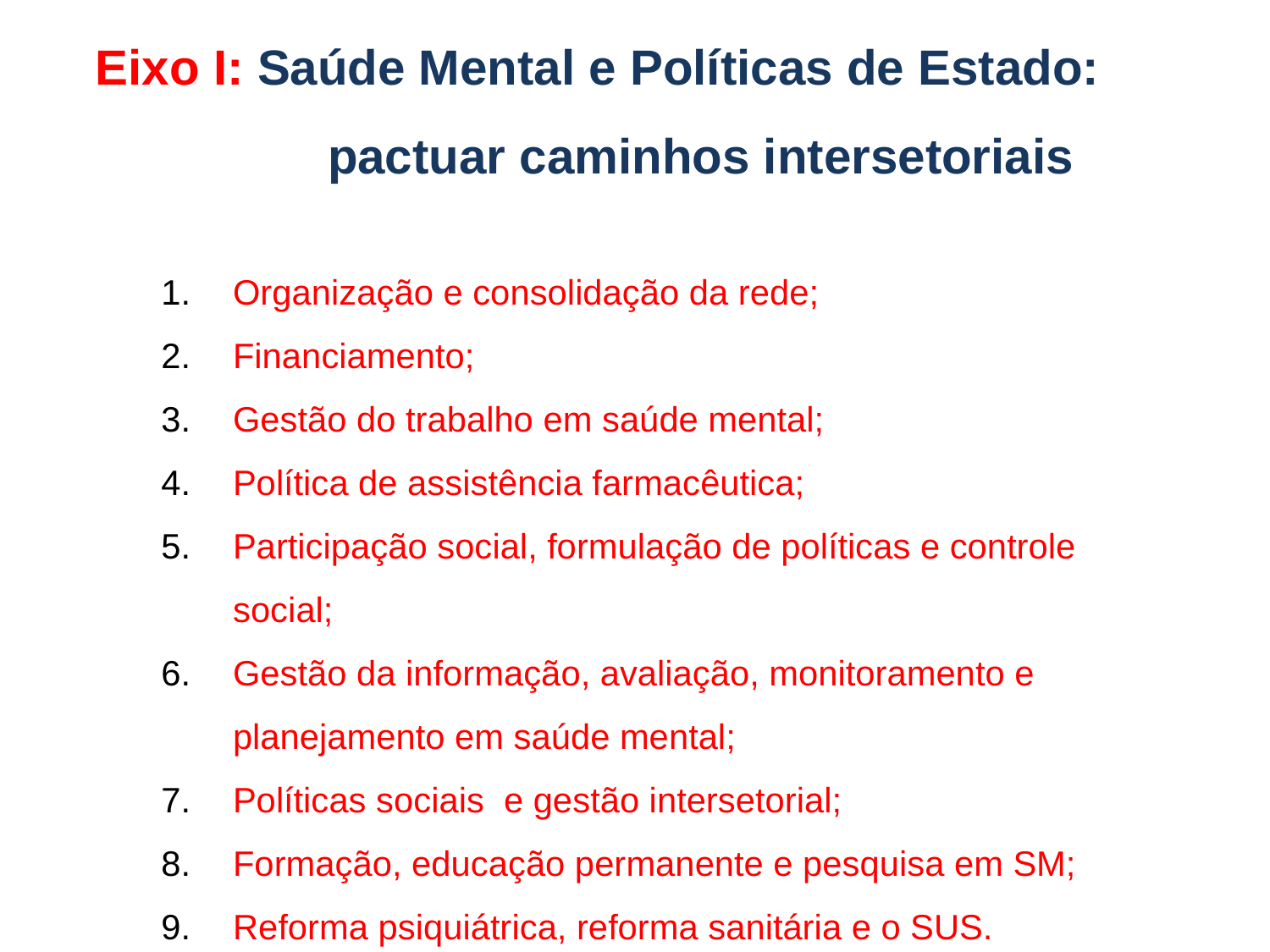

Eixo I: Saúde Mental e Políticas de Estado:
      pactuar caminhos intersetoriais
Organização e consolidação da rede;
Financiamento;
Gestão do trabalho em saúde mental;
Política de assistência farmacêutica;
Participação social, formulação de políticas e controle social;
Gestão da informação, avaliação, monitoramento e planejamento em saúde mental;
Políticas sociais  e gestão intersetorial;
Formação, educação permanente e pesquisa em SM;
Reforma psiquiátrica, reforma sanitária e o SUS.